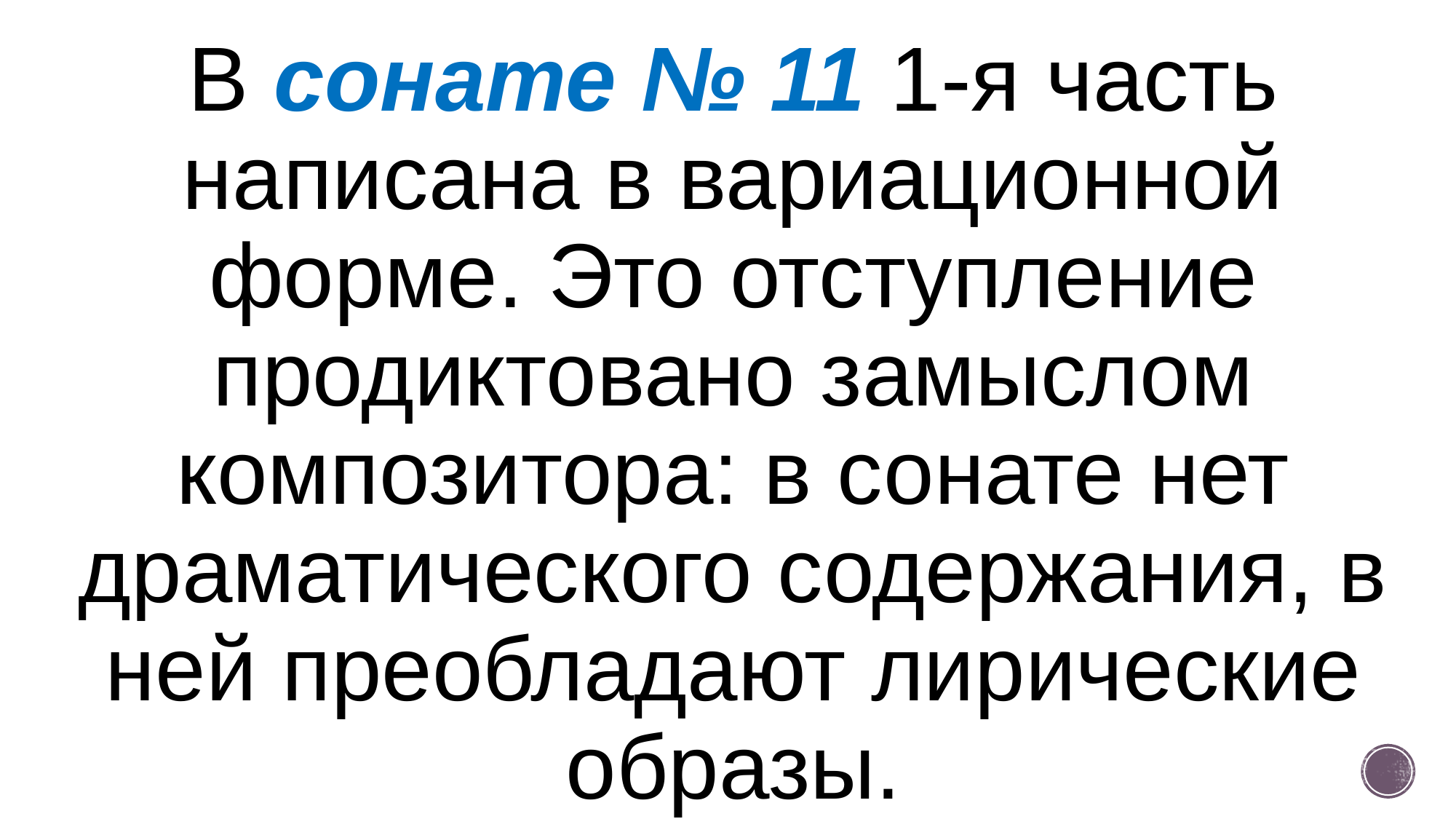

В сонате № 11 1-я часть написана в вариационной форме. Это отступление продиктовано замыслом композитора: в сонате нет драматического содержания, в ней преобладают лирические образы.